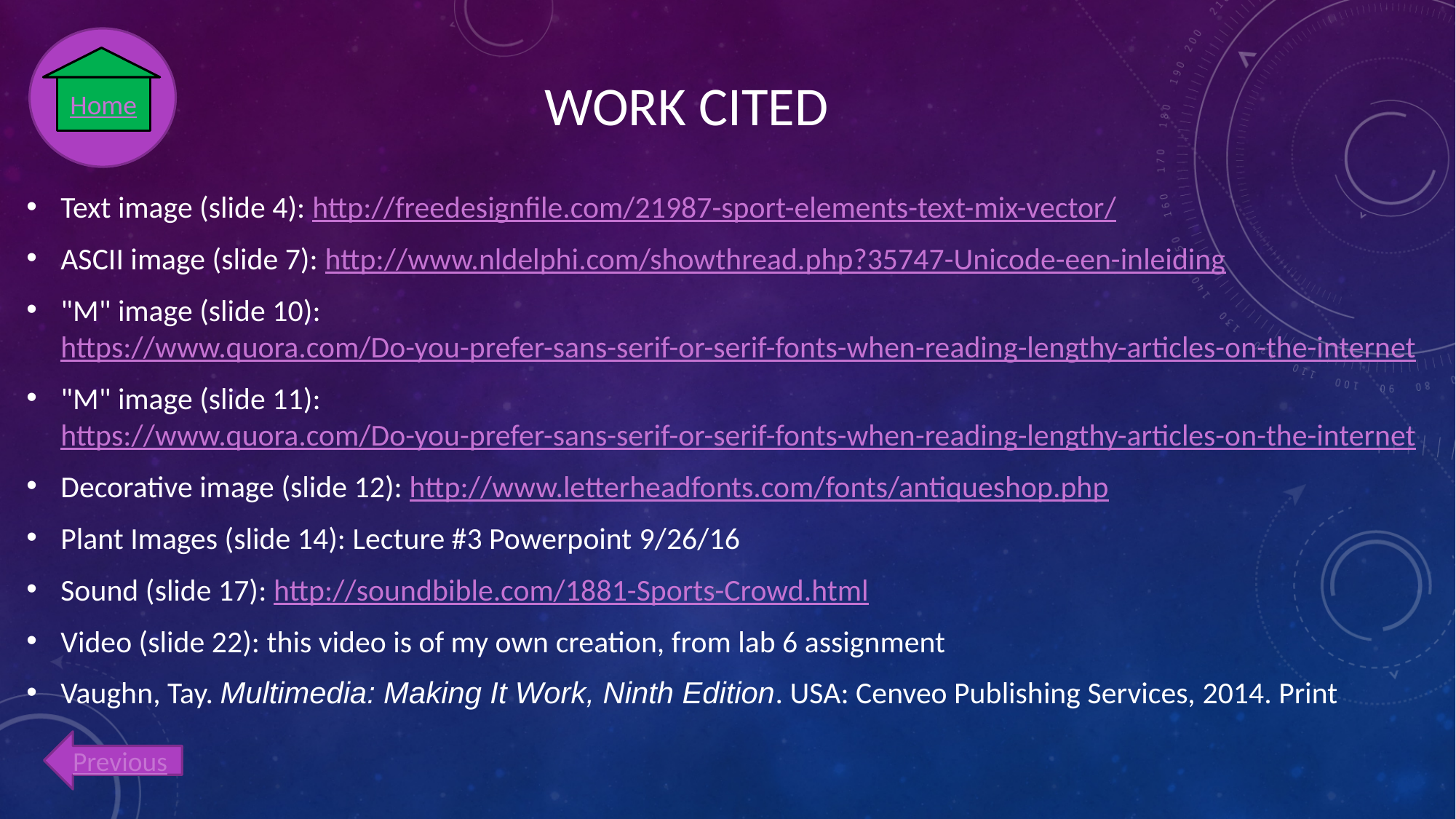

# Work cited

Home
Text image (slide 4): http://freedesignfile.com/21987-sport-elements-text-mix-vector/
ASCII image (slide 7): http://www.nldelphi.com/showthread.php?35747-Unicode-een-inleiding
"M" image (slide 10): https://www.quora.com/Do-you-prefer-sans-serif-or-serif-fonts-when-reading-lengthy-articles-on-the-internet
"M" image (slide 11): https://www.quora.com/Do-you-prefer-sans-serif-or-serif-fonts-when-reading-lengthy-articles-on-the-internet
Decorative image (slide 12): http://www.letterheadfonts.com/fonts/antiqueshop.php
Plant Images (slide 14): Lecture #3 Powerpoint 9/26/16
Sound (slide 17): http://soundbible.com/1881-Sports-Crowd.html
Video (slide 22): this video is of my own creation, from lab 6 assignment
Vaughn, Tay. Multimedia: Making It Work, Ninth Edition. USA: Cenveo Publishing Services, 2014. Print

Previous